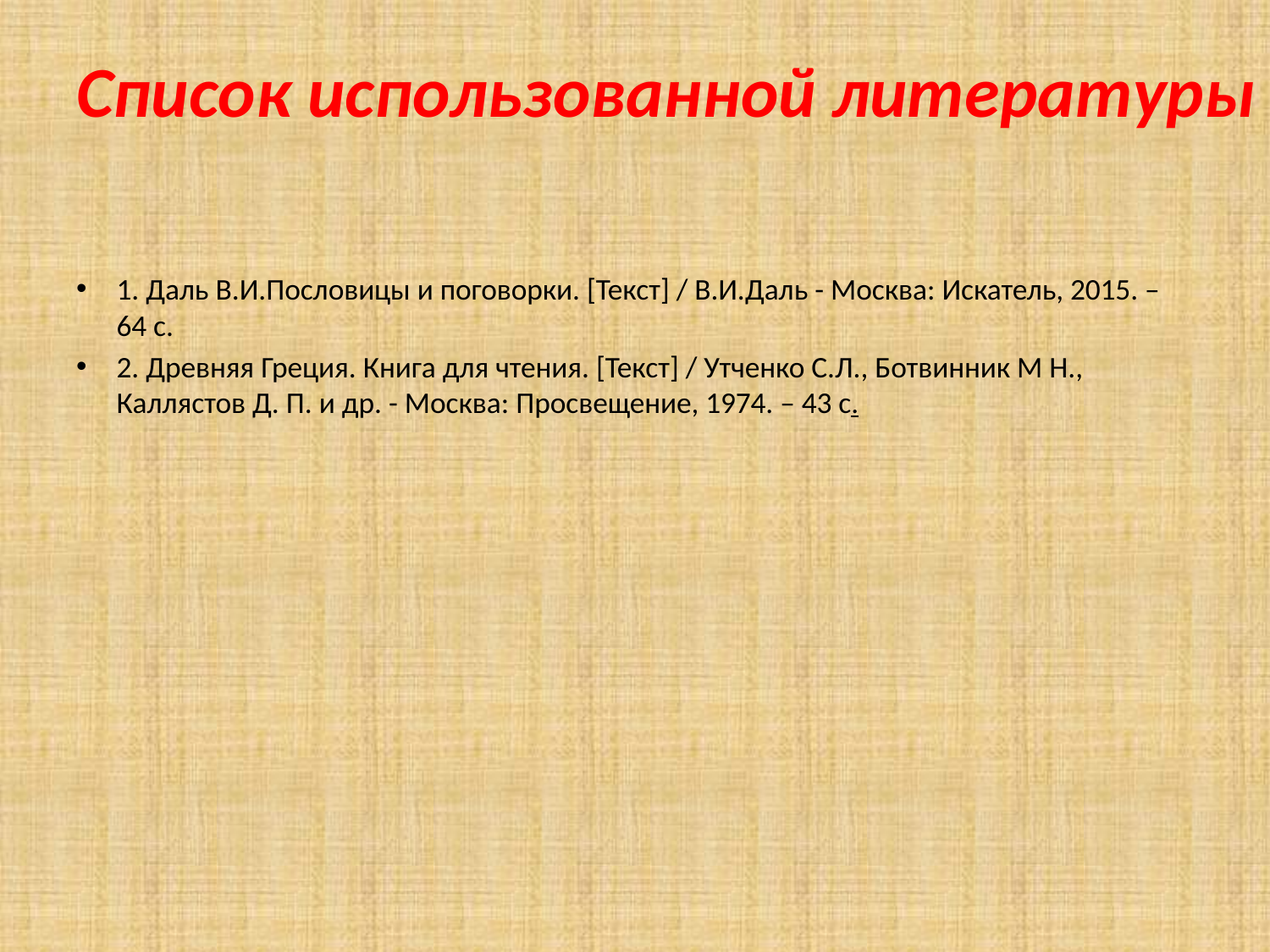

# Список использованной литературы

1. Даль В.И.Пословицы и поговорки. [Текст] / В.И.Даль - Москва: Искатель, 2015. – 64 с.
2. Древняя Греция. Книга для чтения. [Текст] / Утченко С.Л., Ботвинник М Н., Каллястов Д. П. и др. - Москва: Просвещение, 1974. – 43 с.